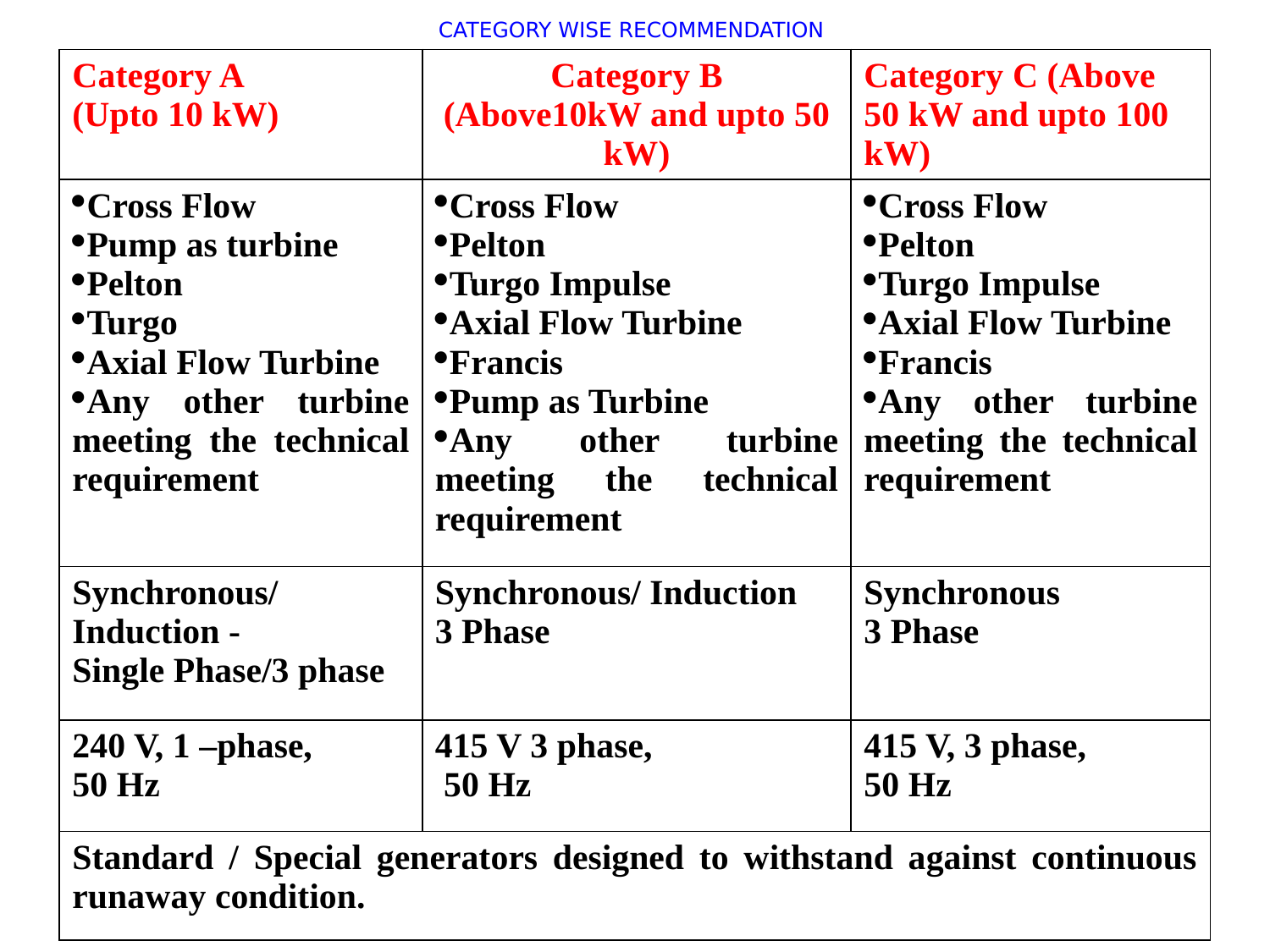

CATEGORY WISE RECOMMENDATION

| Category A (Upto 10 kW) | Category B (Above10kW and upto 50 kW) | Category C (Above 50 kW and upto 100 kW) |
| --- | --- | --- |
| Cross Flow Pump as turbine Pelton Turgo Axial Flow Turbine Any other turbine meeting the technical requirement | Cross Flow Pelton Turgo Impulse Axial Flow Turbine Francis Pump as Turbine Any other turbine meeting the technical requirement | Cross Flow Pelton Turgo Impulse Axial Flow Turbine Francis Any other turbine meeting the technical requirement |
| Synchronous/ Induction - Single Phase/3 phase | Synchronous/ Induction 3 Phase | Synchronous 3 Phase |
| 240 V, 1 –phase, 50 Hz | 415 V 3 phase, 50 Hz | 415 V, 3 phase, 50 Hz |
| Standard / Special generators designed to withstand against continuous runaway condition. |  |  |